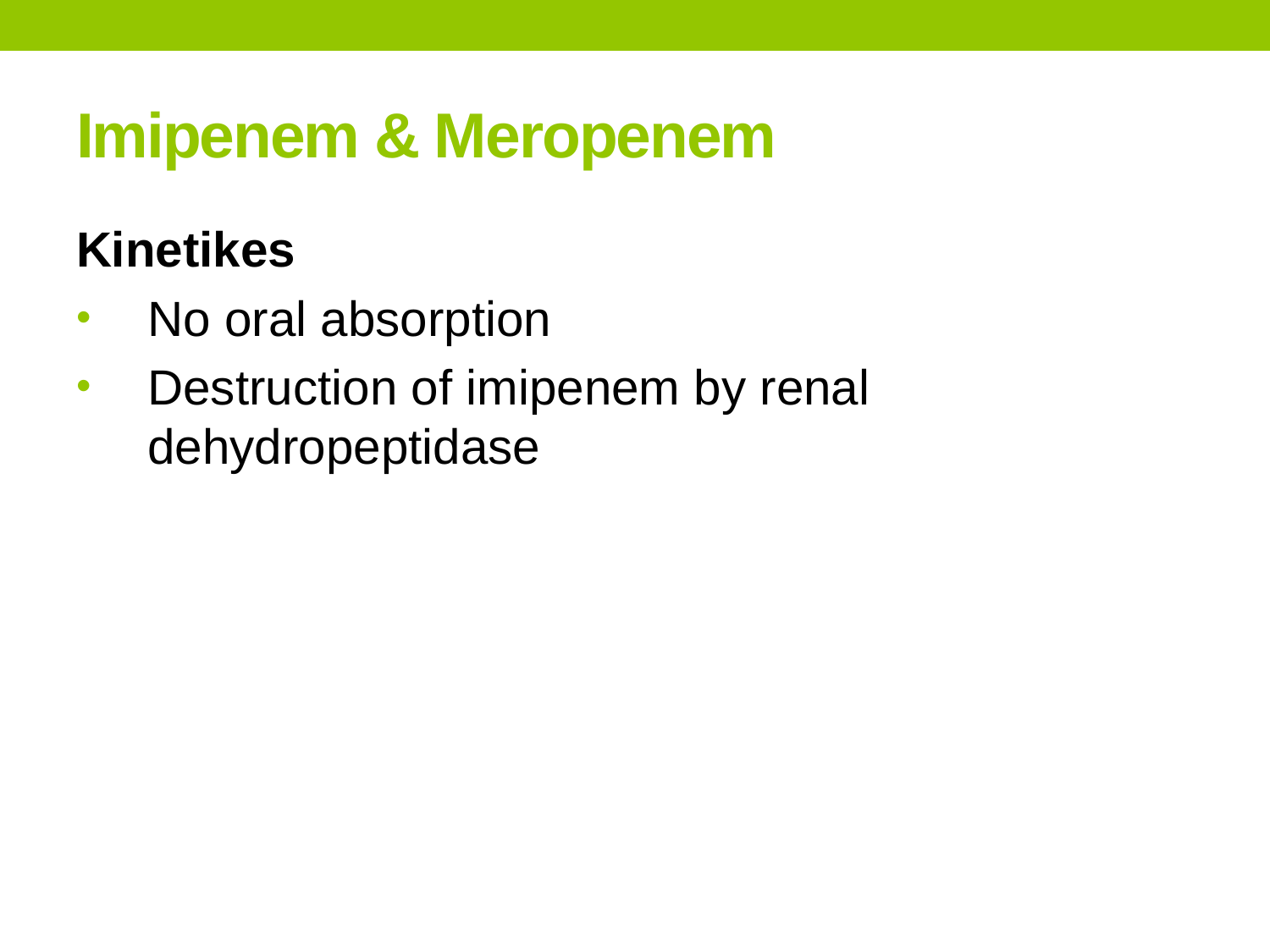

# Imipenem & Meropenem
Kinetikes
No oral absorption
Destruction of imipenem by renal dehydropeptidase